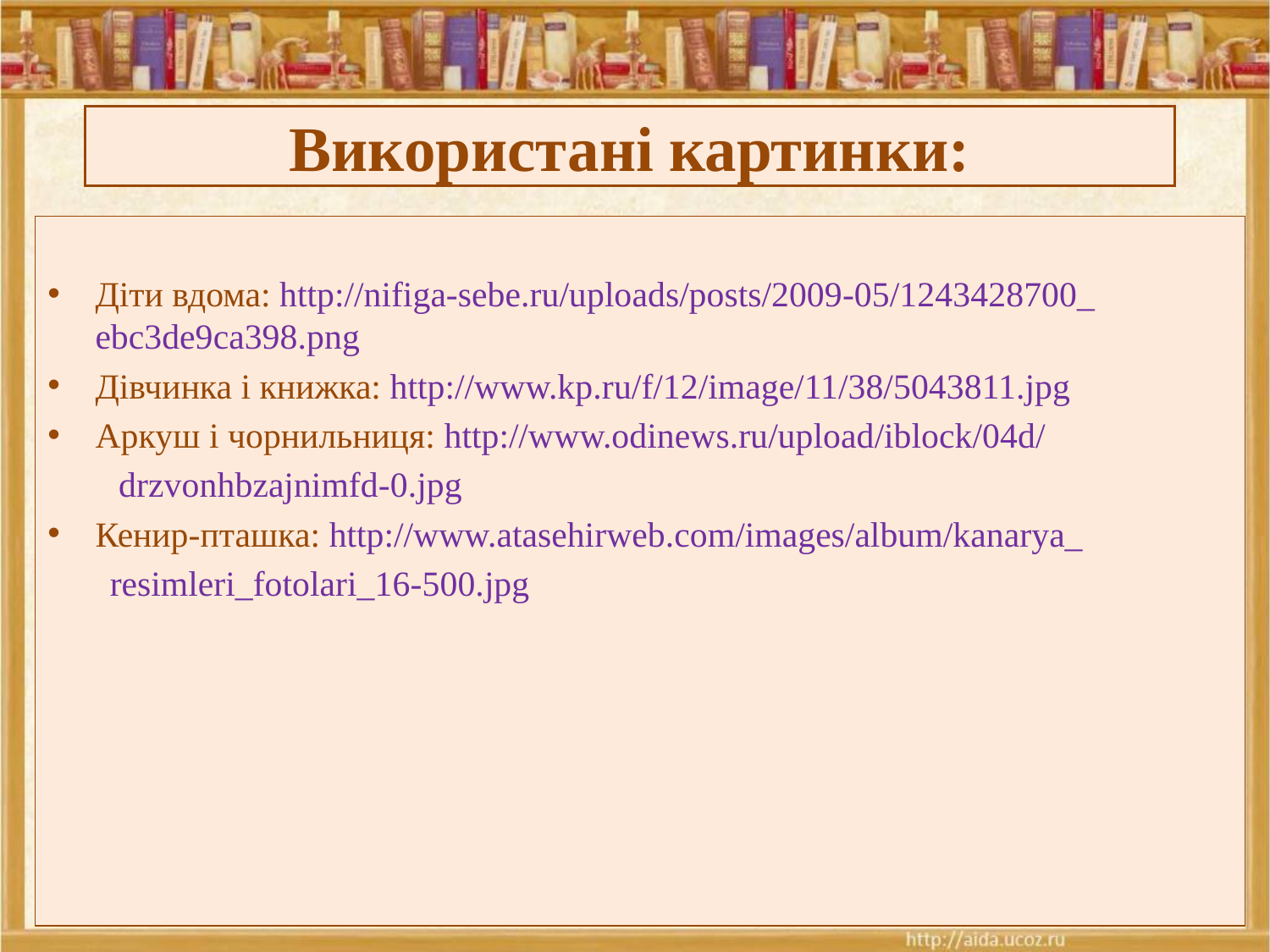

# Використані картинки:

Діти вдома: http://nifiga-sebe.ru/uploads/posts/2009-05/1243428700_ ebc3de9ca398.png
Дівчинка і книжка: http://www.kp.ru/f/12/image/11/38/5043811.jpg
Аркуш і чорнильниця: http://www.odinews.ru/upload/iblock/04d/
        drzvonhbzajnimfd-0.jpg
Кенир-пташка: http://www.atasehirweb.com/images/album/kanarya_
       resimleri_fotolari_16-500.jpg

08.12.2016
23